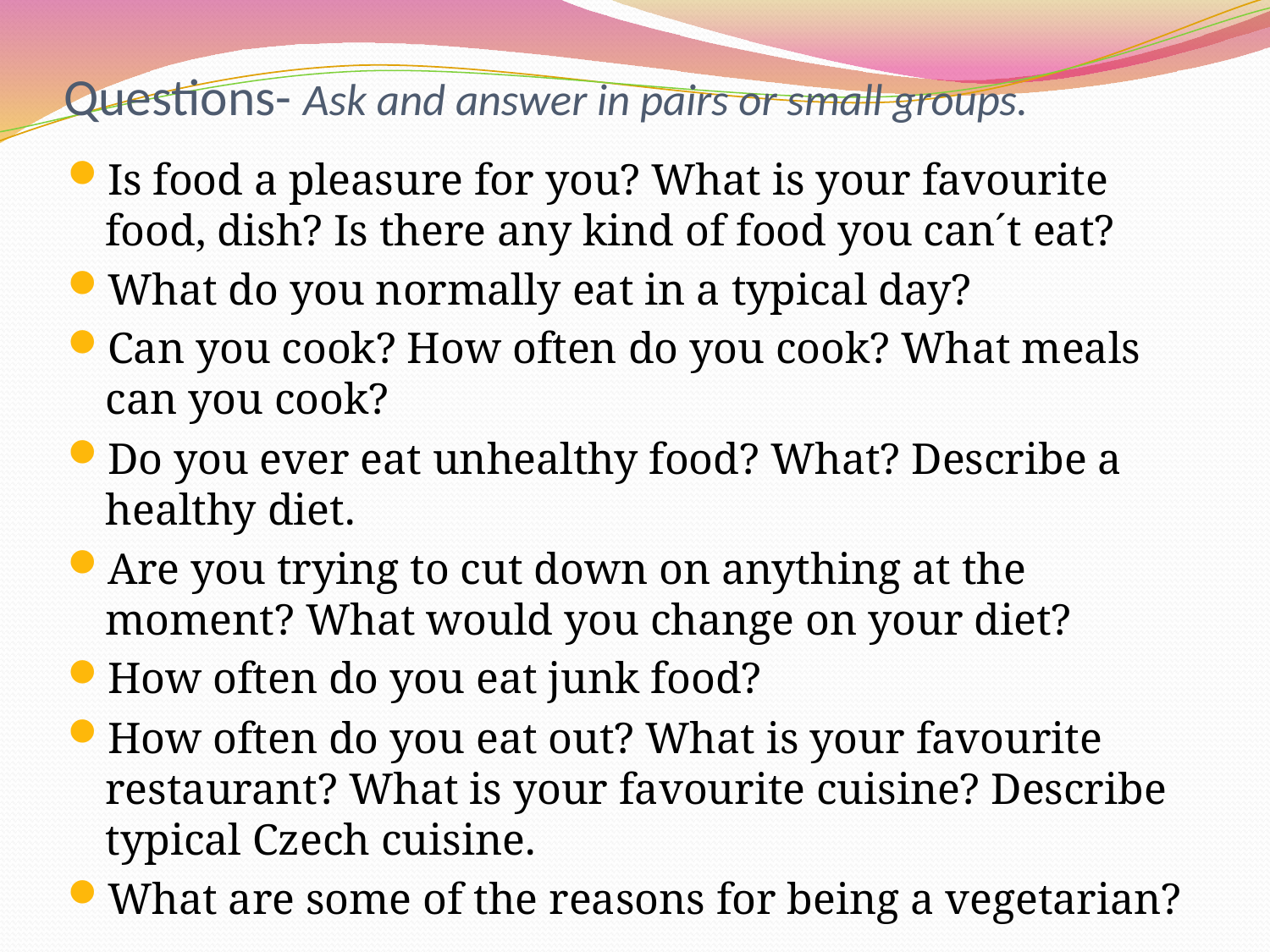

# Questions- Ask and answer in pairs or small groups.
Is food a pleasure for you? What is your favourite food, dish? Is there any kind of food you can´t eat?
What do you normally eat in a typical day?
Can you cook? How often do you cook? What meals can you cook?
Do you ever eat unhealthy food? What? Describe a healthy diet.
Are you trying to cut down on anything at the moment? What would you change on your diet?
How often do you eat junk food?
How often do you eat out? What is your favourite restaurant? What is your favourite cuisine? Describe typical Czech cuisine.
What are some of the reasons for being a vegetarian?